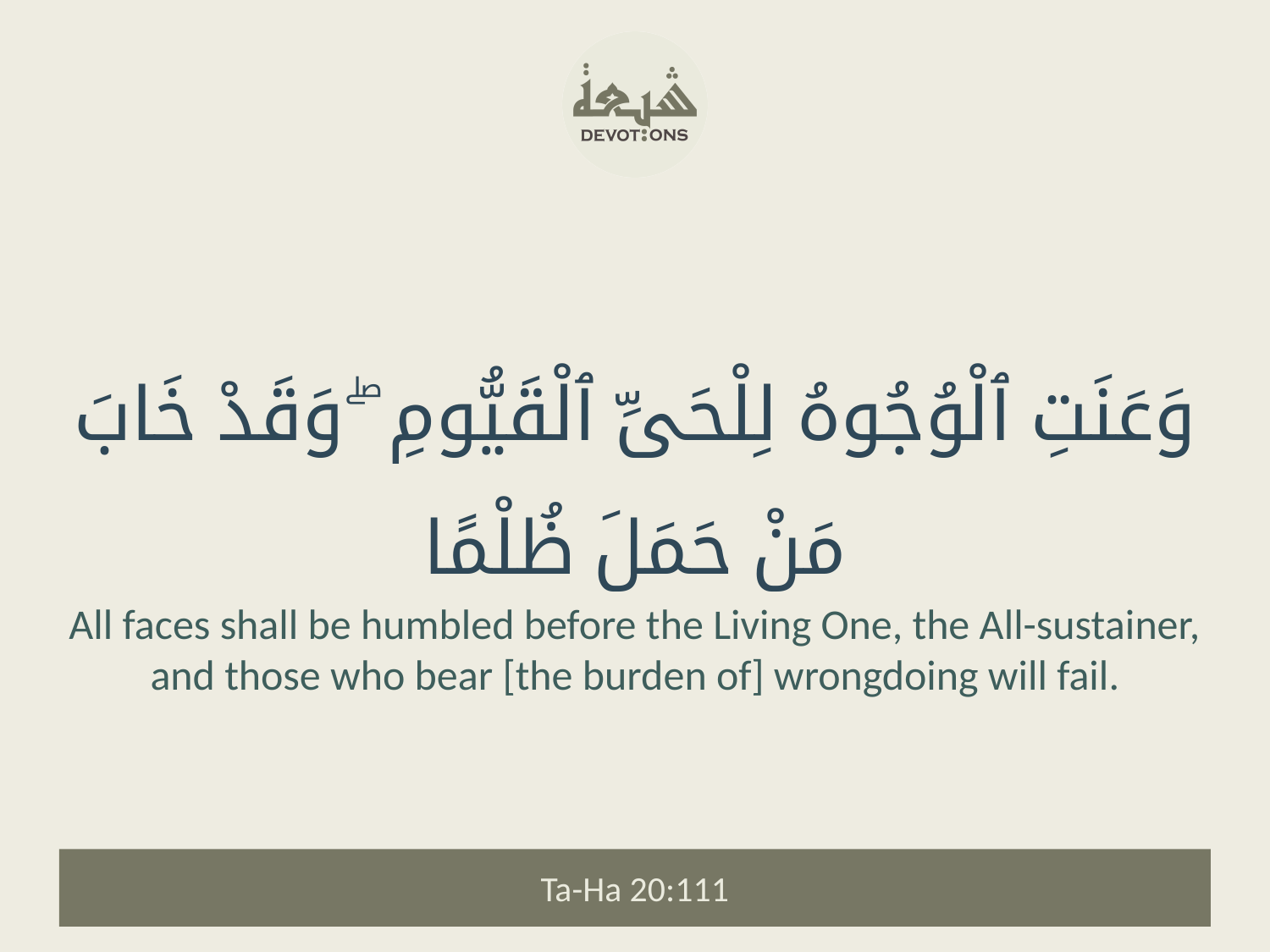

وَعَنَتِ ٱلْوُجُوهُ لِلْحَىِّ ٱلْقَيُّومِ ۖ وَقَدْ خَابَ مَنْ حَمَلَ ظُلْمًا
All faces shall be humbled before the Living One, the All-sustainer, and those who bear [the burden of] wrongdoing will fail.
Ta-Ha 20:111